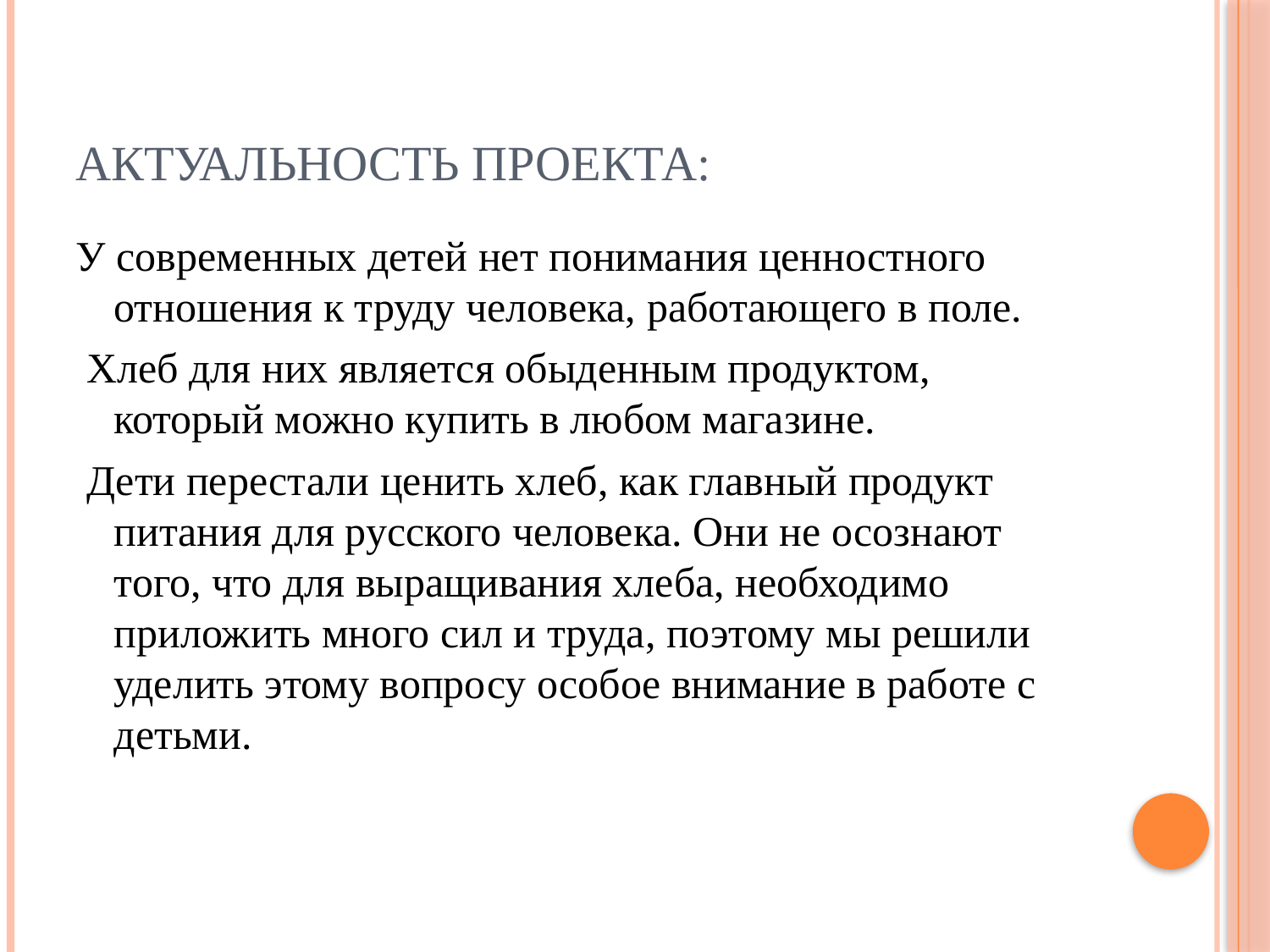

# Актуальность проекта:
У современных детей нет понимания ценностного отношения к труду человека, работающего в поле.
 Хлеб для них является обыденным продуктом, который можно купить в любом магазине.
 Дети перестали ценить хлеб, как главный продукт питания для русского человека. Они не осознают того, что для выращивания хлеба, необходимо приложить много сил и труда, поэтому мы решили уделить этому вопросу особое внимание в работе с детьми.